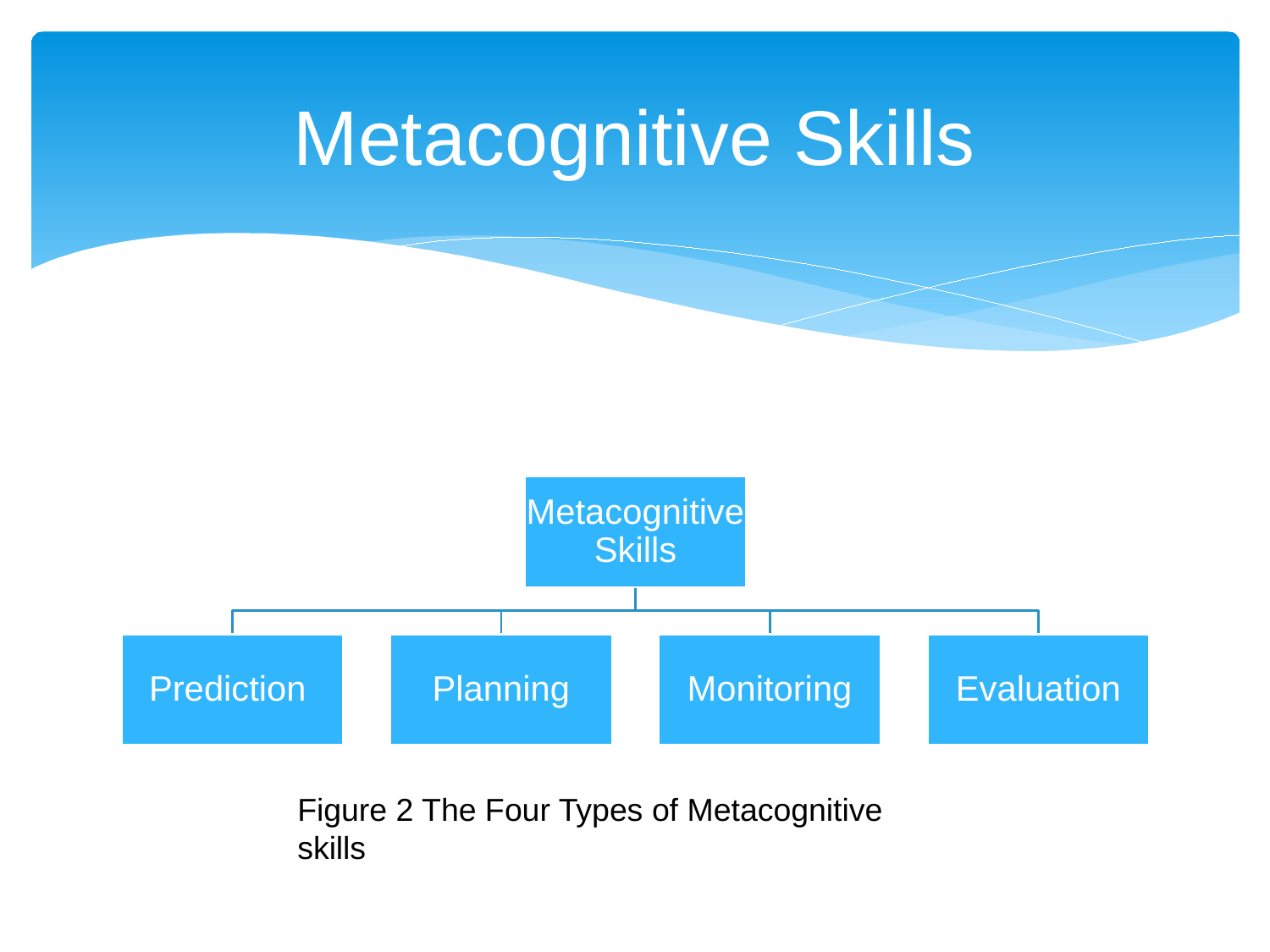

# Metacognitive Skills
Metacognitive Skills
Prediction
Planning
Monitoring
Evaluation
Figure 2 The Four Types of Metacognitive skills